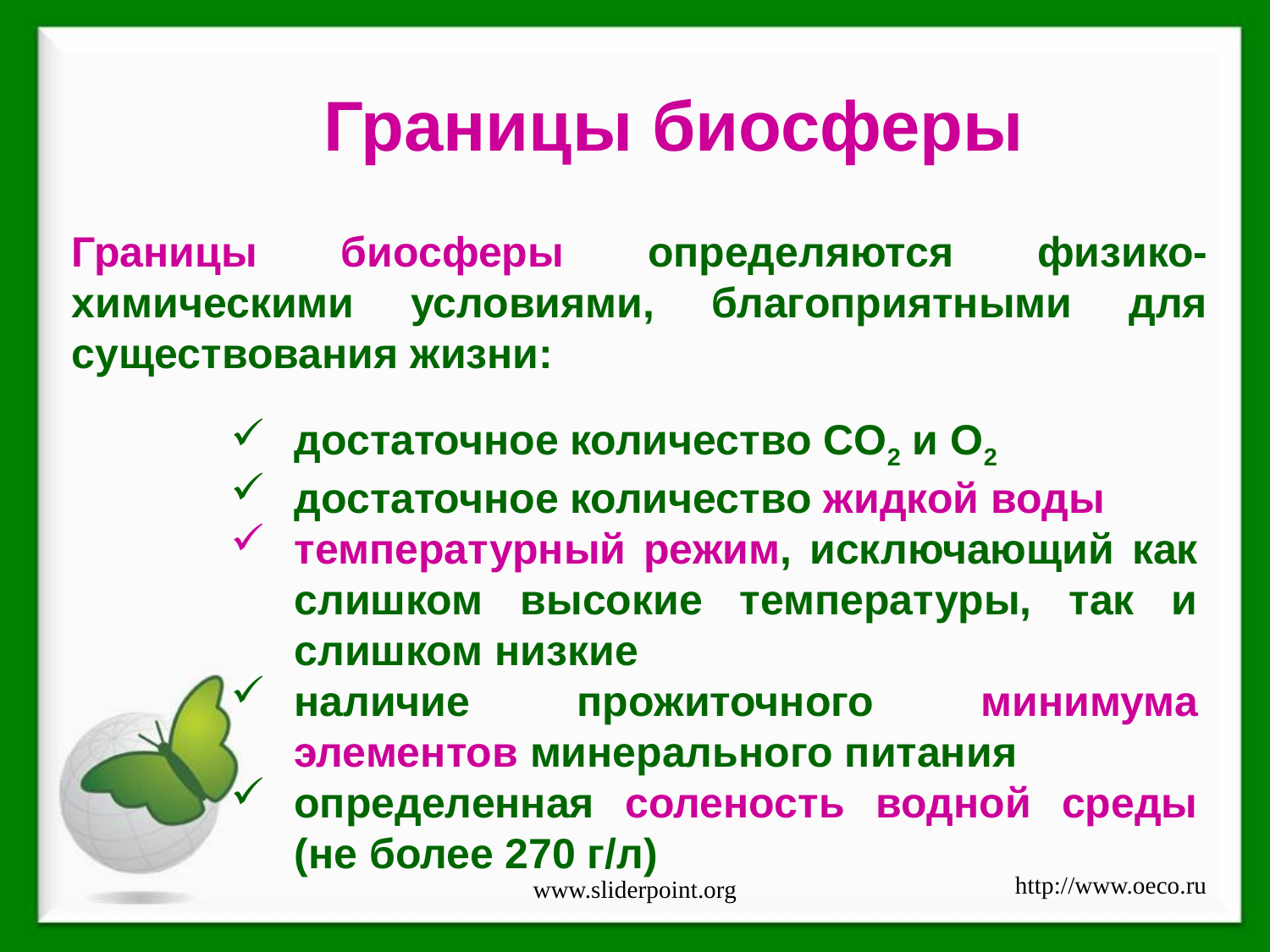

Границы биосферы
Границы биосферы определяются физико-химическими условиями, благоприятными для существования жизни:
достаточное количество CO2 и O2
достаточное количество жидкой воды
температурный режим, исключающий как слишком высокие температуры, так и слишком низкие
наличие прожиточного минимума элементов минерального питания
определенная соленость водной среды (не более 270 г/л)
http://www.oeco.ru
www.sliderpoint.org